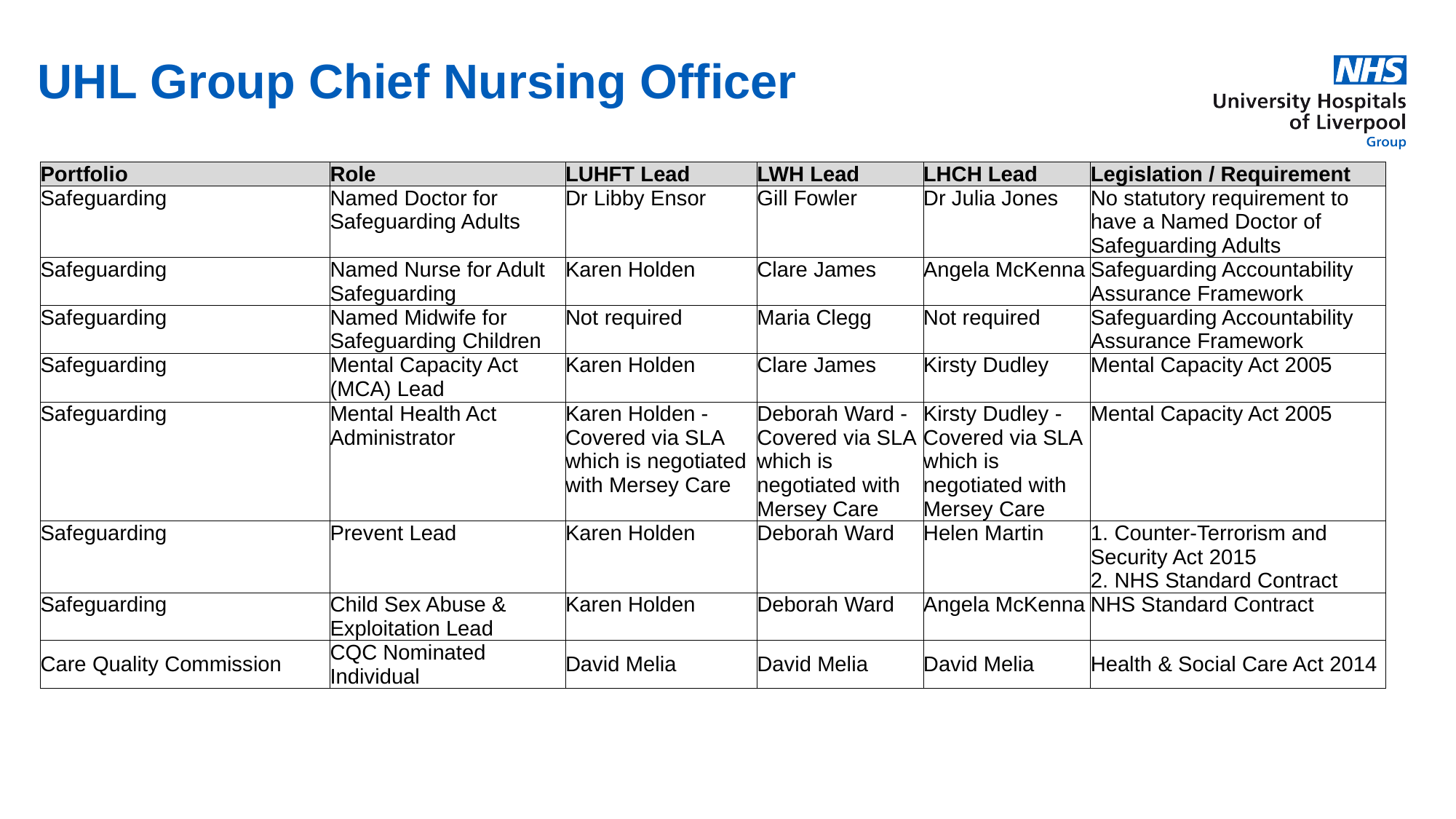

UHL Group Chief Nursing Officer
| Portfolio | Role | LUHFT Lead | LWH Lead | LHCH Lead | Legislation / Requirement |
| --- | --- | --- | --- | --- | --- |
| Safeguarding | Named Doctor for Safeguarding Adults | Dr Libby Ensor | Gill Fowler | Dr Julia Jones | No statutory requirement to have a Named Doctor of Safeguarding Adults |
| Safeguarding | Named Nurse for Adult Safeguarding | Karen Holden | Clare James | Angela McKenna | Safeguarding Accountability Assurance Framework |
| Safeguarding | Named Midwife for Safeguarding Children | Not required | Maria Clegg | Not required | Safeguarding Accountability Assurance Framework |
| Safeguarding | Mental Capacity Act (MCA) Lead | Karen Holden | Clare James | Kirsty Dudley | Mental Capacity Act 2005 |
| Safeguarding | Mental Health Act Administrator | Karen Holden -Covered via SLA which is negotiated with Mersey Care | Deborah Ward - Covered via SLA which is negotiated with Mersey Care | Kirsty Dudley - Covered via SLA which is negotiated with Mersey Care | Mental Capacity Act 2005 |
| Safeguarding | Prevent Lead | Karen Holden | Deborah Ward | Helen Martin | 1. Counter-Terrorism and Security Act 2015 2. NHS Standard Contract |
| Safeguarding | Child Sex Abuse & Exploitation Lead | Karen Holden | Deborah Ward | Angela McKenna | NHS Standard Contract |
| Care Quality Commission | CQC Nominated Individual | David Melia | David Melia | David Melia | Health & Social Care Act 2014 |